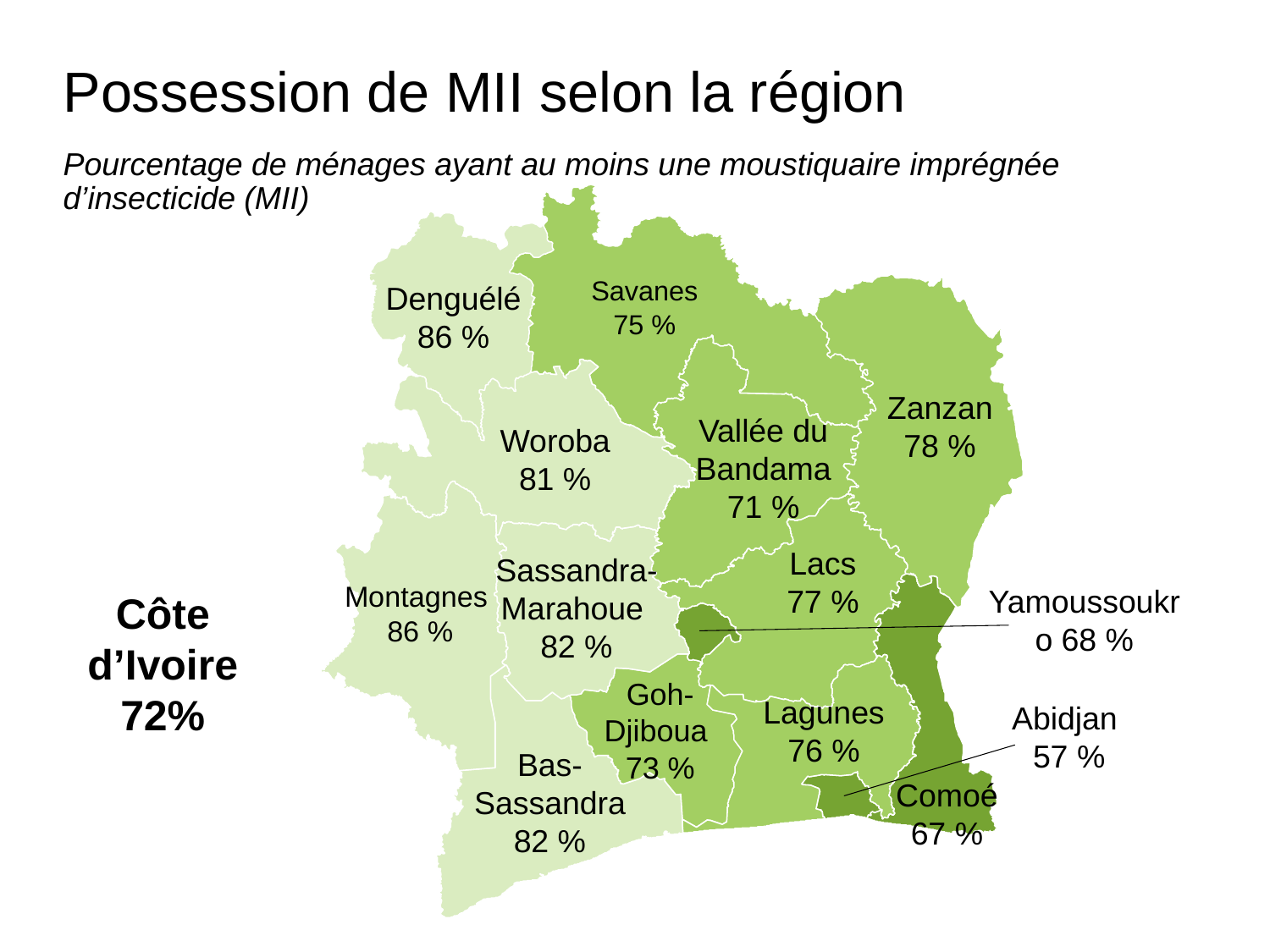

# Possession de MII selon la région

Pourcentage de ménages ayant au moins une moustiquaire imprégnée d’insecticide (MII)
Savanes
75 %
Denguélé
86 %
Zanzan
78 %
Vallée du Bandama
71 %
Woroba
81 %
Lacs
77 %
Sassandra-Marahoue
82 %
Montagnes
86 %
Yamoussoukro 68 %
Côte d’Ivoire
72%
Goh-
Djiboua
73 %
Lagunes
76 %
Abidjan
 57 %
Bas-Sassandra
82 %
Comoé
67 %